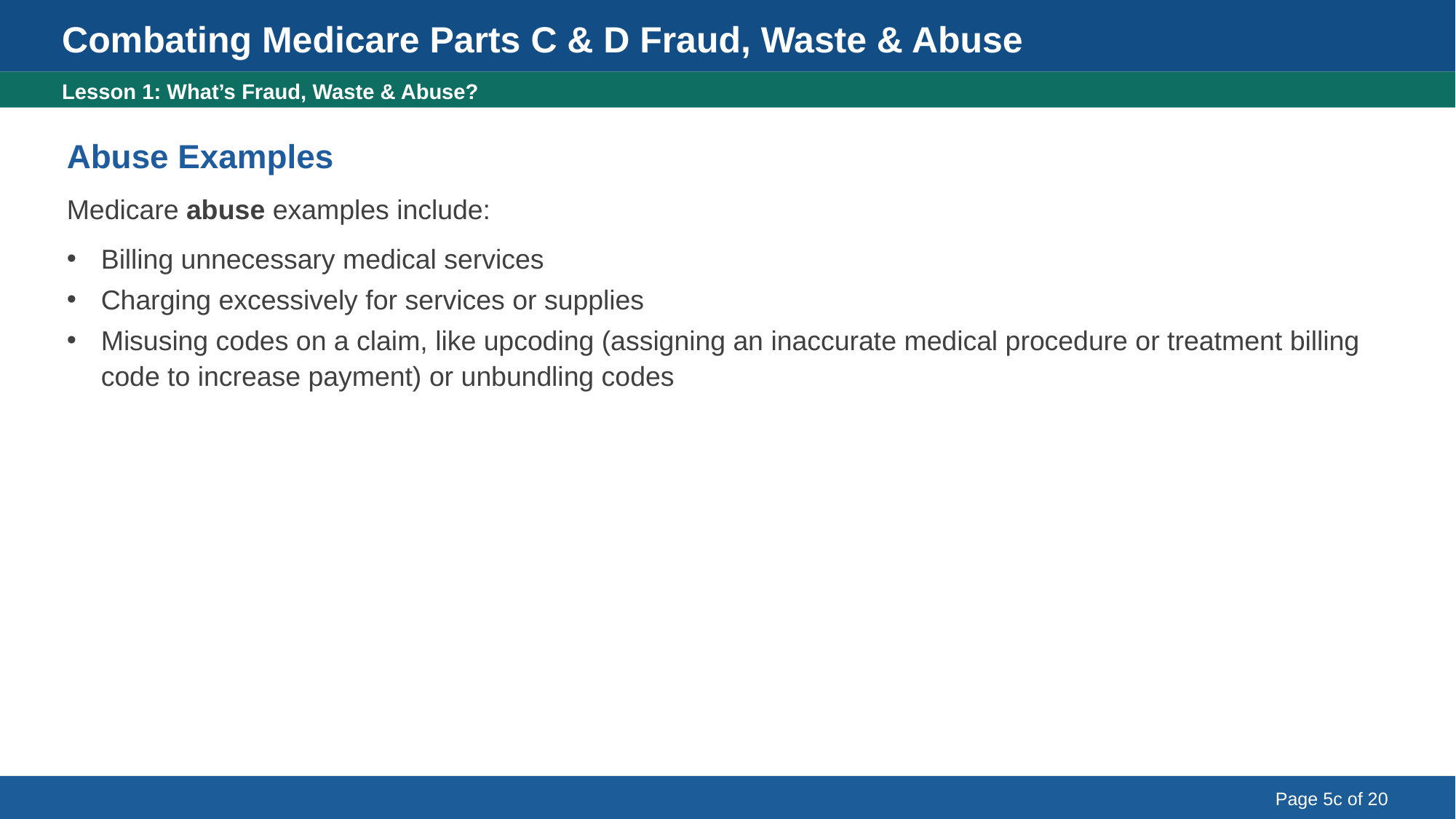

Combating Medicare Parts C & D Fraud, Waste & Abuse
Abuse Examples

Lesson 1: What’s Fraud, Waste & Abuse?
Abuse Examples
Medicare abuse examples include:
Billing unnecessary medical services
Charging excessively for services or supplies
Misusing codes on a claim, like upcoding (assigning an inaccurate medical procedure or treatment billing code to increase payment) or unbundling codes

Page 5c of 20